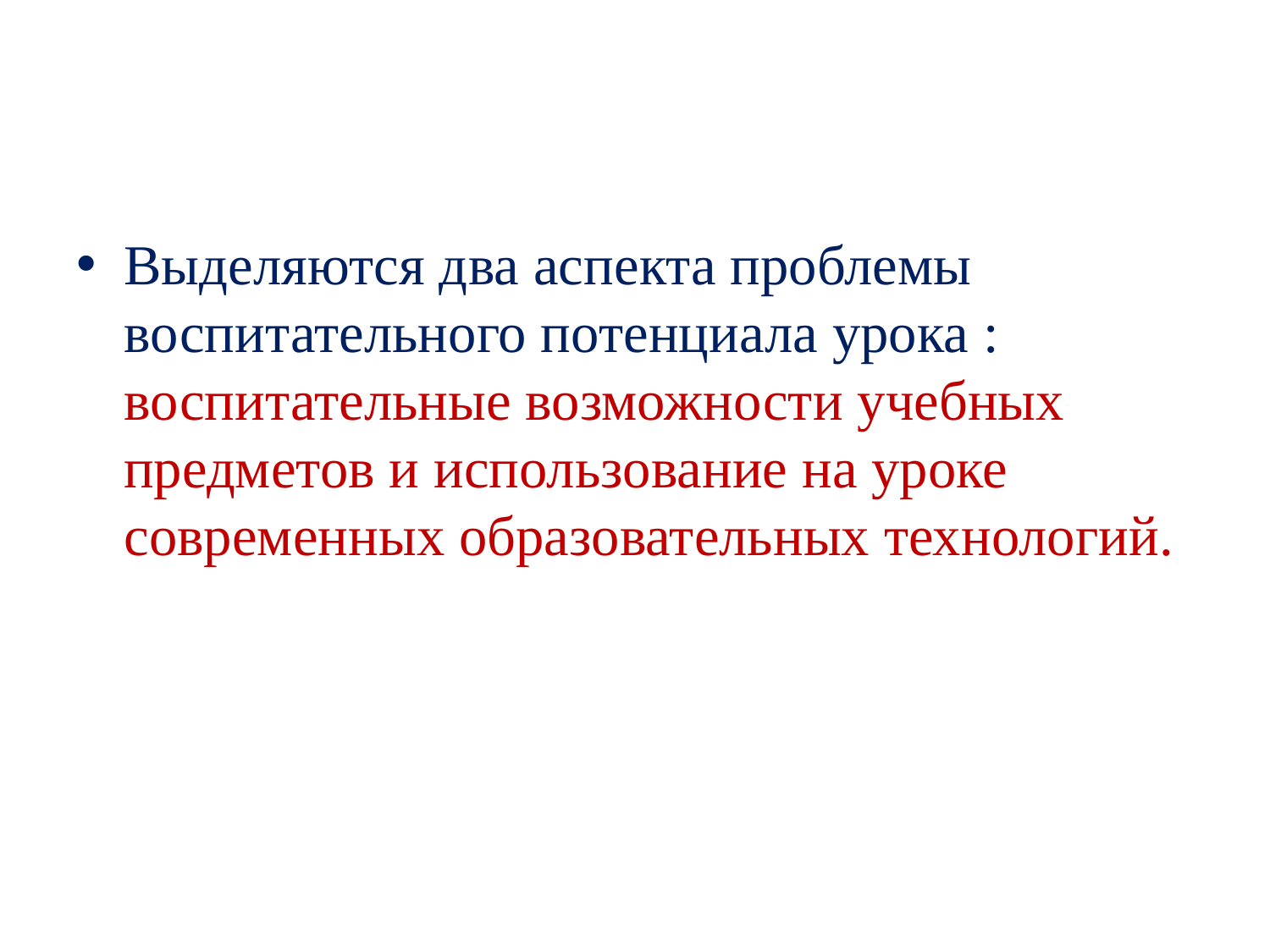

Выделяются два аспекта проблемы воспитательного потенциала урока : воспитательные возможности учебных предметов и использование на уроке современных образовательных технологий.